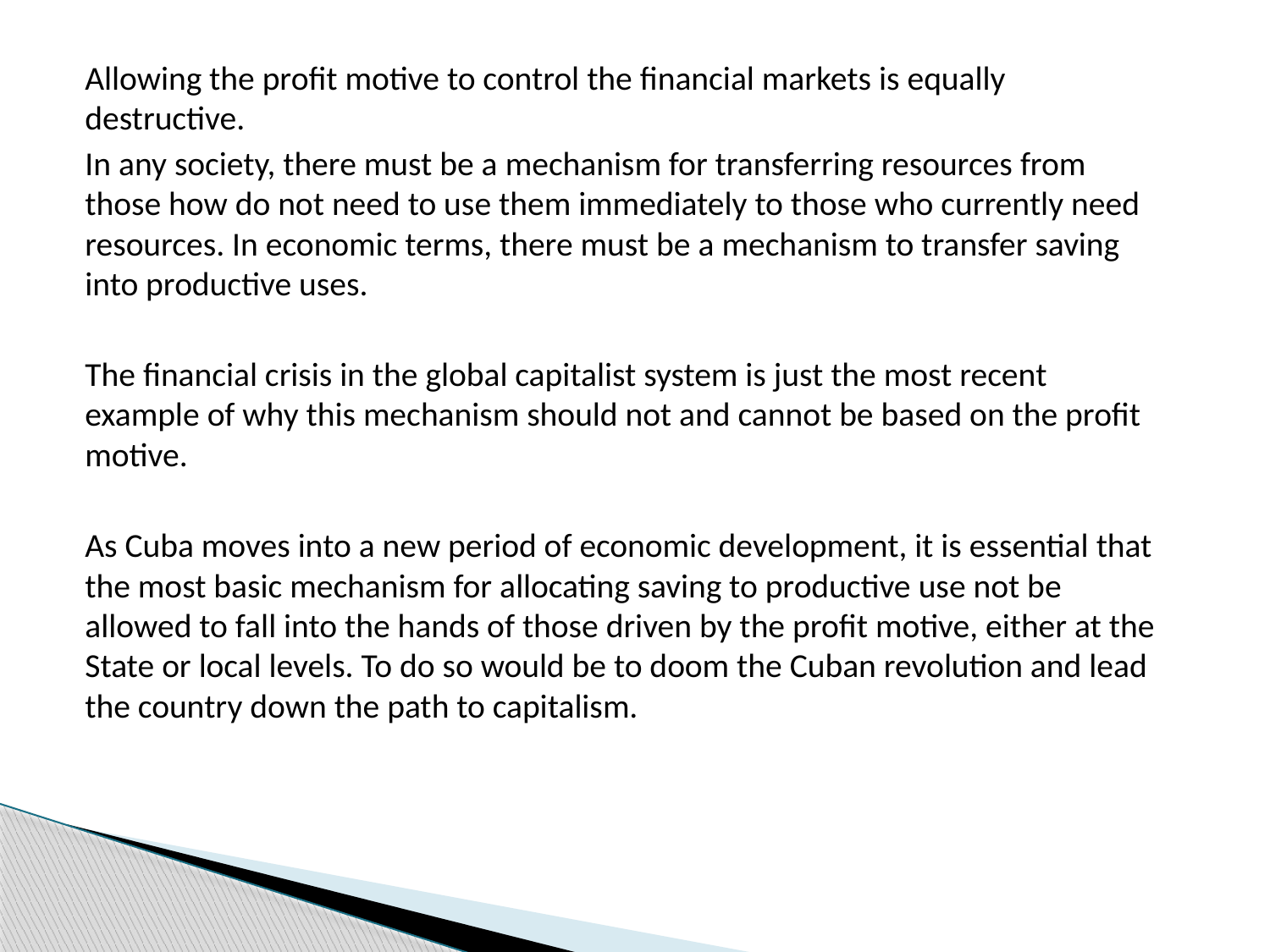

#
Allowing the profit motive to control the financial markets is equally destructive.
In any society, there must be a mechanism for transferring resources from those how do not need to use them immediately to those who currently need resources. In economic terms, there must be a mechanism to transfer saving into productive uses.

The financial crisis in the global capitalist system is just the most recent example of why this mechanism should not and cannot be based on the profit motive.

As Cuba moves into a new period of economic development, it is essential that the most basic mechanism for allocating saving to productive use not be allowed to fall into the hands of those driven by the profit motive, either at the State or local levels. To do so would be to doom the Cuban revolution and lead the country down the path to capitalism.